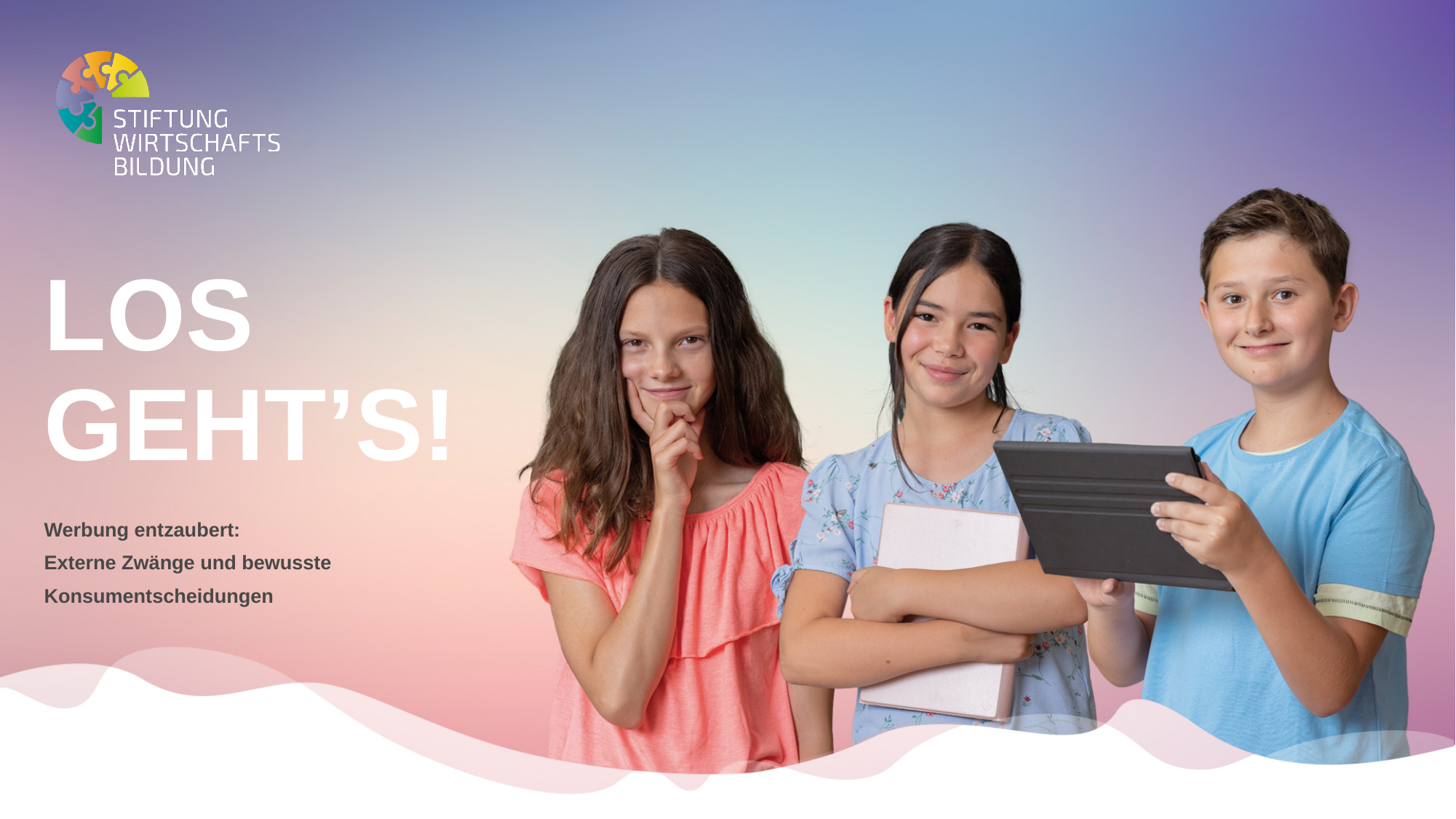

# Los Geht’s!
Werbung entzaubert:
Externe Zwänge und bewusste Konsumentscheidungen